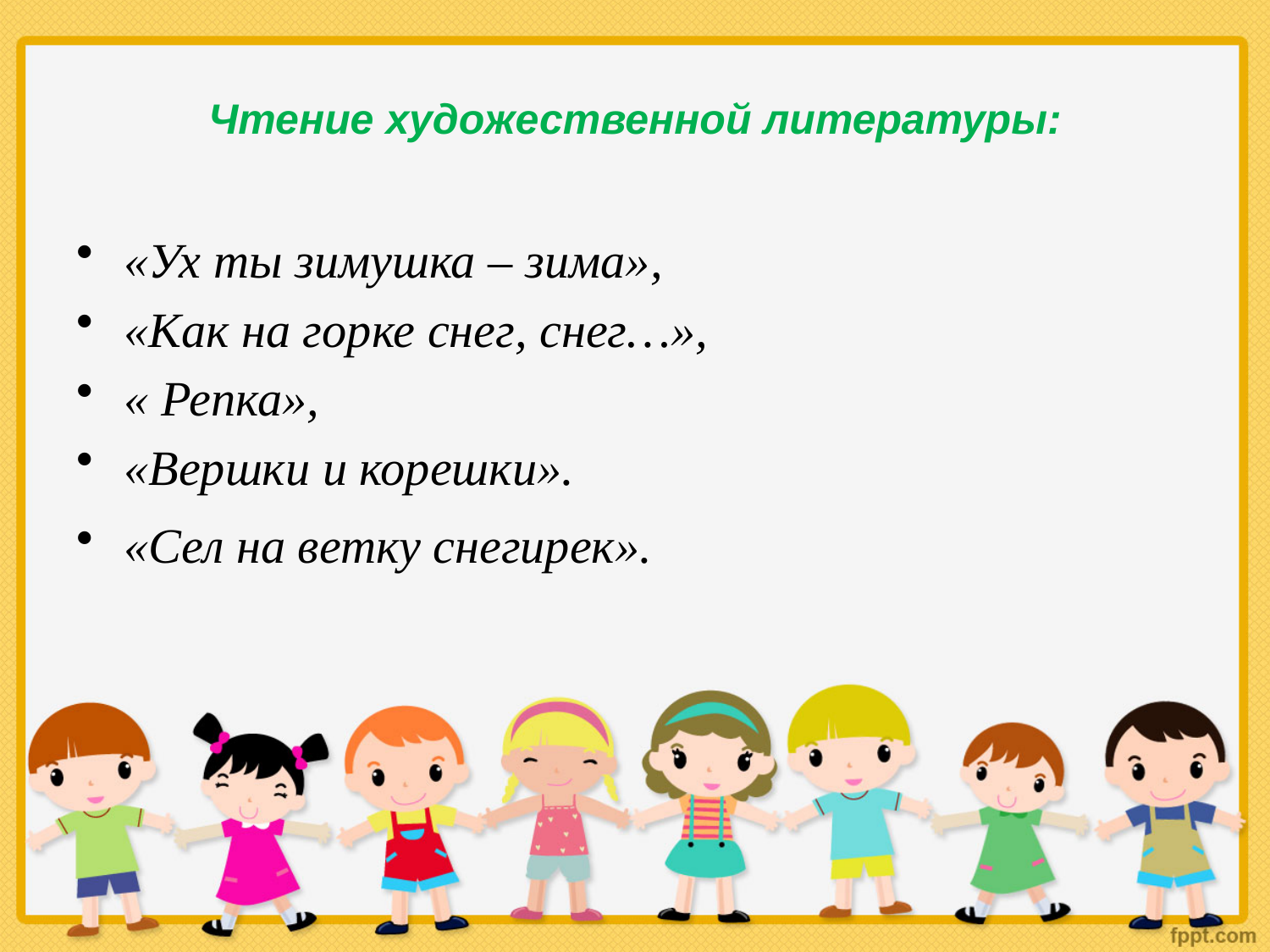

# Чтение художественной литературы:
«Ух ты зимушка – зима»,
«Как на горке снег, снег…»,
« Репка»,
«Вершки и корешки».
«Сел на ветку снегирек».